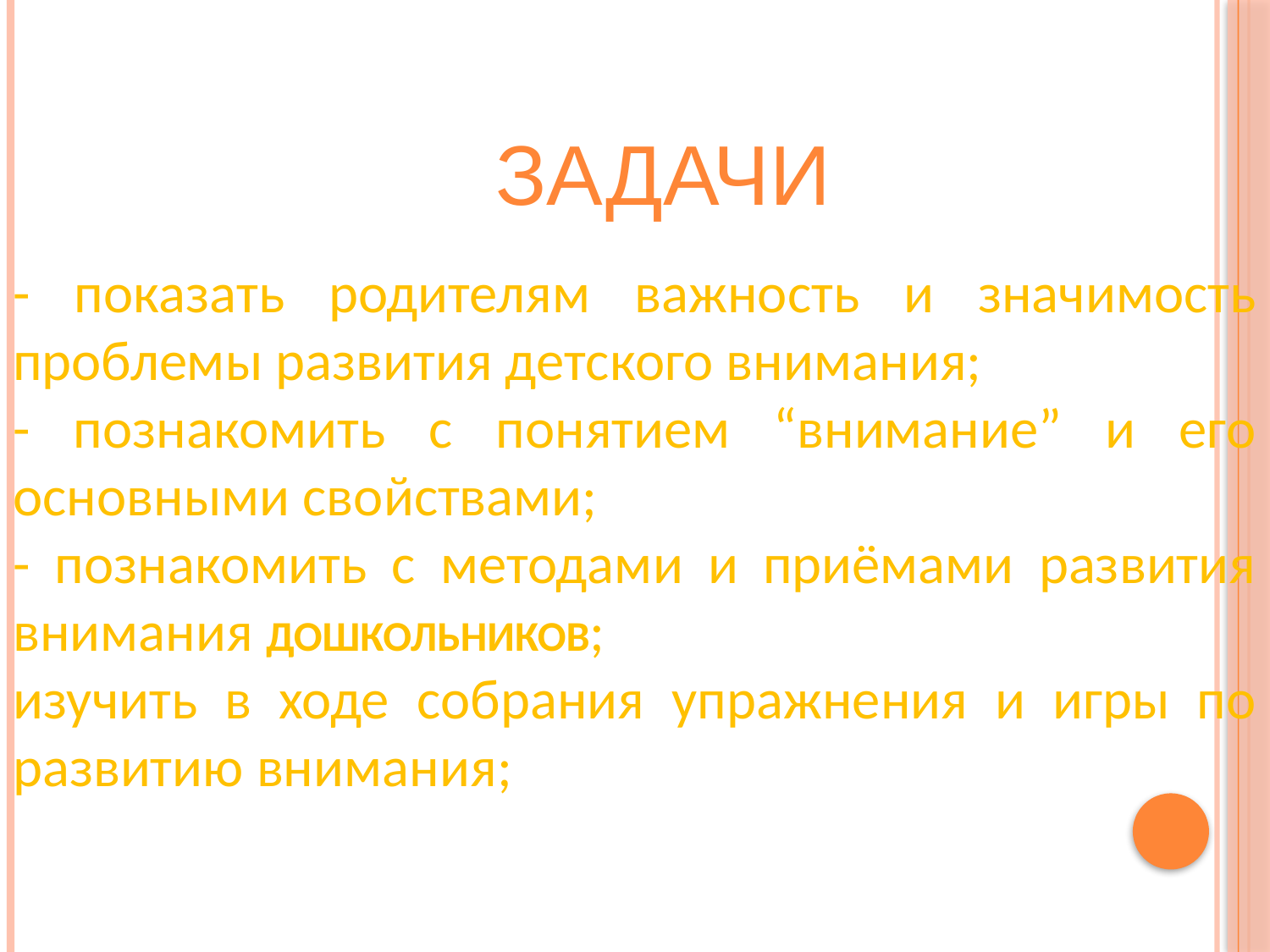

# ЗАДАЧИ
- показать родителям важность и значимость проблемы развития детского внимания;
- познакомить с понятием “внимание” и его основными свойствами;
- познакомить с методами и приёмами развития внимания ДОШКОЛЬНИКОВ;
изучить в ходе собрания упражнения и игры по развитию внимания;